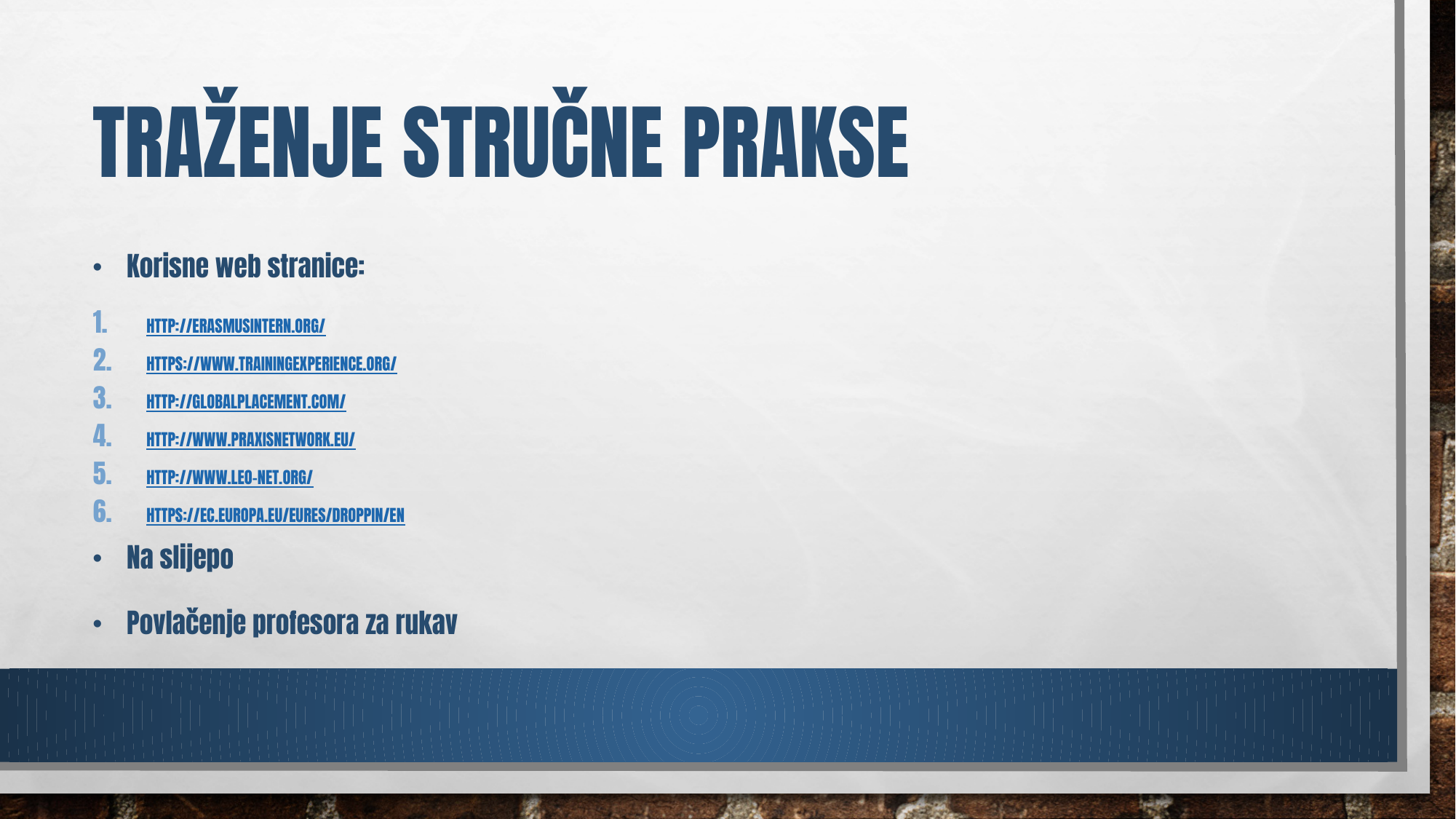

# traženje stručne prakse
Korisne web stranice:

http://erasmusintern.org/
https://www.trainingexperience.org/
http://globalplacement.com/
http://www.praxisnetwork.eu/
http://www.leo-net.org/
https://ec.europa.eu/eures/droppin/en

Na slijepo

Povlačenje profesora za rukav